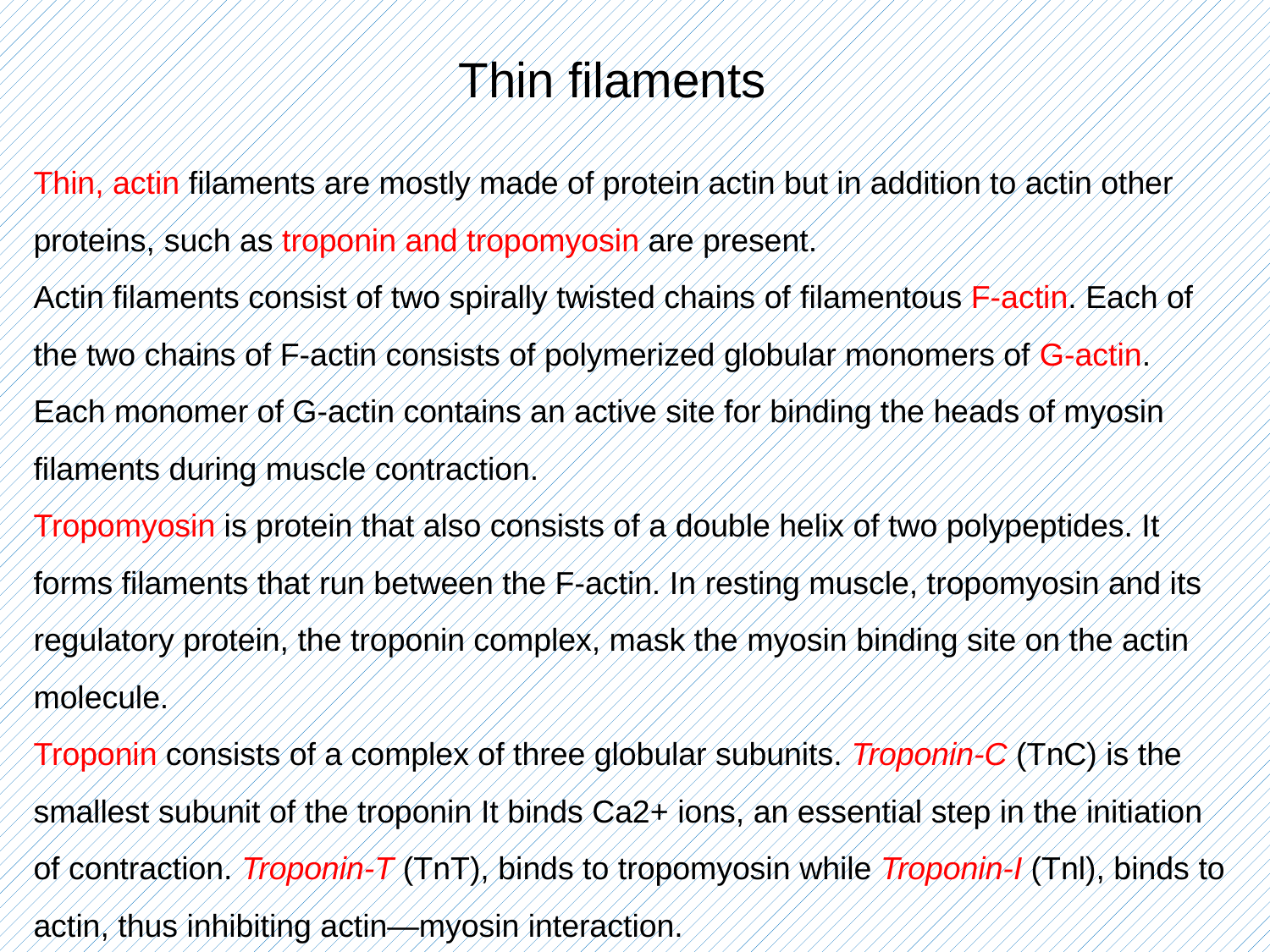

Thin filaments
Thin, actin filaments are mostly made of protein actin but in addition to actin other proteins, such as troponin and tropomyosin are present.
Actin filaments consist of two spirally twisted chains of filamentous F-actin. Each of the two chains of F-actin consists of polymerized globular monomers of G-actin.
Each monomer of G-actin contains an active site for binding the heads of myosin filaments during muscle contraction.
Tropomyosin is protein that also consists of a double helix of two polypeptides. It forms filaments that run between the F-actin. In resting muscle, tropomyosin and its regulatory protein, the troponin complex, mask the myosin binding site on the actin molecule.
Troponin consists of a complex of three globular subunits. Troponin-C (TnC) is the smallest subunit of the troponin It binds Ca2+ ions, an essential step in the initiation of contraction. Troponin-T (TnT), binds to tropomyosin while Troponin-I (Tnl), binds to actin, thus inhibiting actin—myosin interaction.